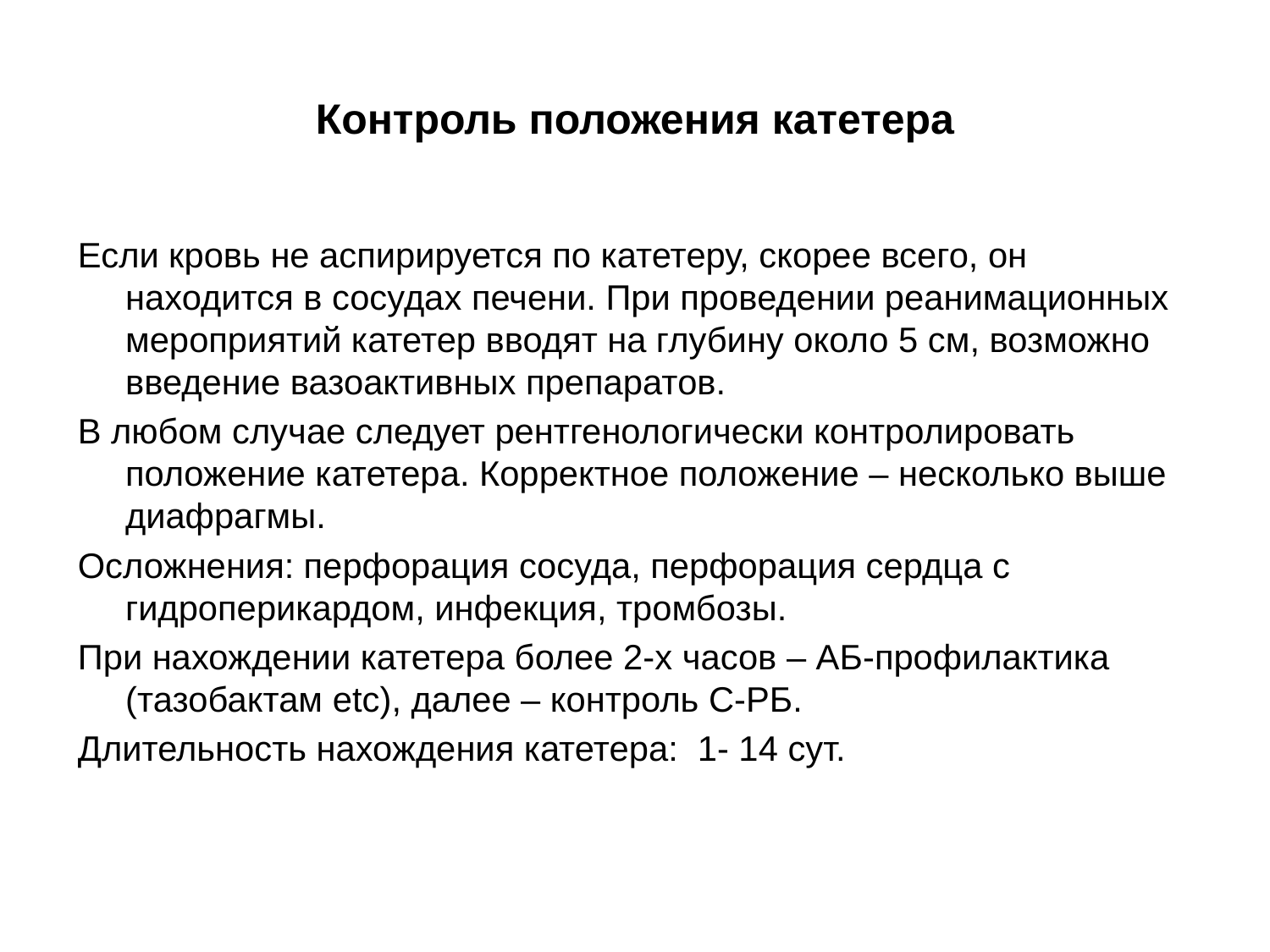

# Контроль положения катетера
Если кровь не аспирируется по катетеру, скорее всего, он находится в сосудах печени. При проведении реанимационных мероприятий катетер вводят на глубину около 5 см, возможно введение вазоактивных препаратов.
В любом случае следует рентгенологически контролировать положение катетера. Корректное положение – несколько выше диафрагмы.
Осложнения: перфорация сосуда, перфорация сердца с гидроперикардом, инфекция, тромбозы.
При нахождении катетера более 2-х часов – АБ-профилактика (тазобактам etc), далее – контроль С-РБ.
Длительность нахождения катетера:  1- 14 сут.